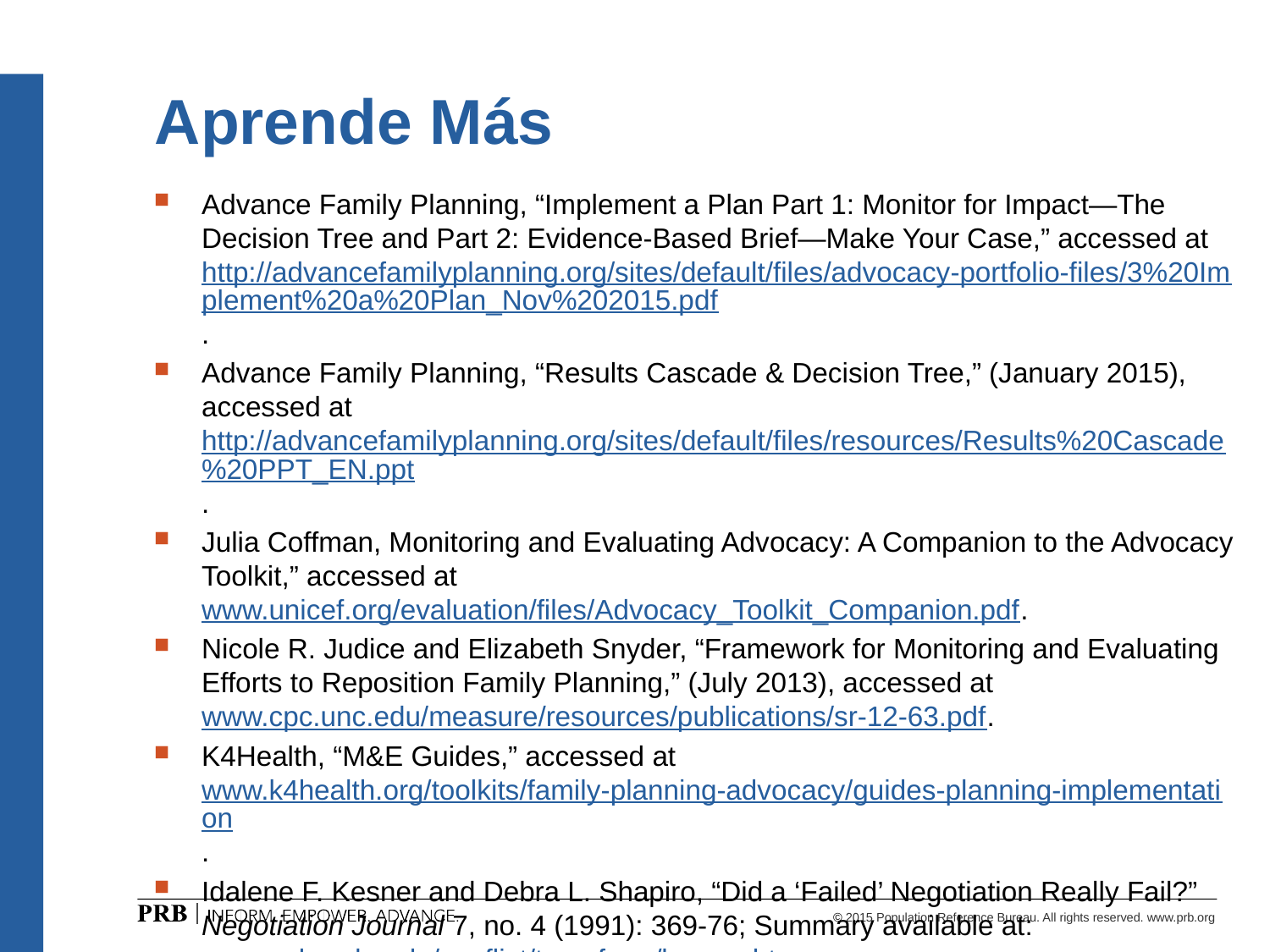

# Aprende Más
Advance Family Planning, “Implement a Plan Part 1: Monitor for Impact—The Decision Tree and Part 2: Evidence-Based Brief—Make Your Case,” accessed at http://advancefamilyplanning.org/sites/default/files/advocacy-portfolio-files/3%20Implement%20a%20Plan_Nov%202015.pdf.
Advance Family Planning, “Results Cascade & Decision Tree,” (January 2015), accessed at http://advancefamilyplanning.org/sites/default/files/resources/Results%20Cascade%20PPT_EN.ppt.
Julia Coffman, Monitoring and Evaluating Advocacy: A Companion to the Advocacy Toolkit,” accessed at www.unicef.org/evaluation/files/Advocacy_Toolkit_Companion.pdf.
Nicole R. Judice and Elizabeth Snyder, “Framework for Monitoring and Evaluating Efforts to Reposition Family Planning,” (July 2013), accessed at www.cpc.unc.edu/measure/resources/publications/sr-12-63.pdf.
K4Health, “M&E Guides,” accessed at www.k4health.org/toolkits/family-planning-advocacy/guides-planning-implementation.
Idalene F. Kesner and Debra L. Shapiro, “Did a ‘Failed’ Negotiation Really Fail?” Negotiation Journal 7, no. 4 (1991): 369-76; Summary available at: www.colorado.edu/conflict/transform/kesner.htm.